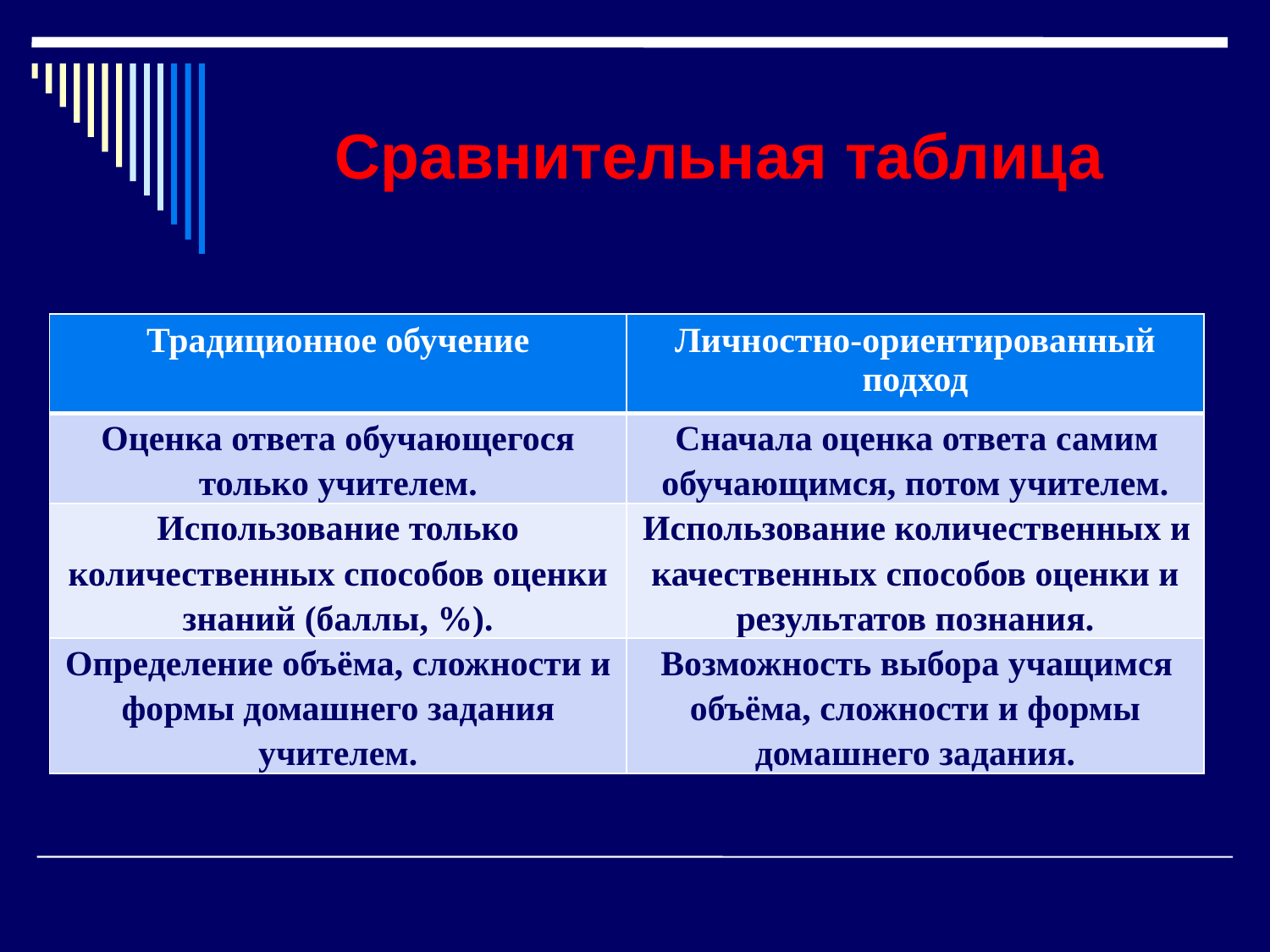

# Сравнительная таблица
| Традиционное обучение | Личностно-ориентированный подход |
| --- | --- |
| Оценка ответа обучающегося только учителем. | Сначала оценка ответа самим обучающимся, потом учителем. |
| Использование только количественных способов оценки знаний (баллы, %). | Использование количественных и качественных способов оценки и результатов познания. |
| Определение объёма, сложности и формы домашнего задания учителем. | Возможность выбора учащимся объёма, сложности и формы домашнего задания. |